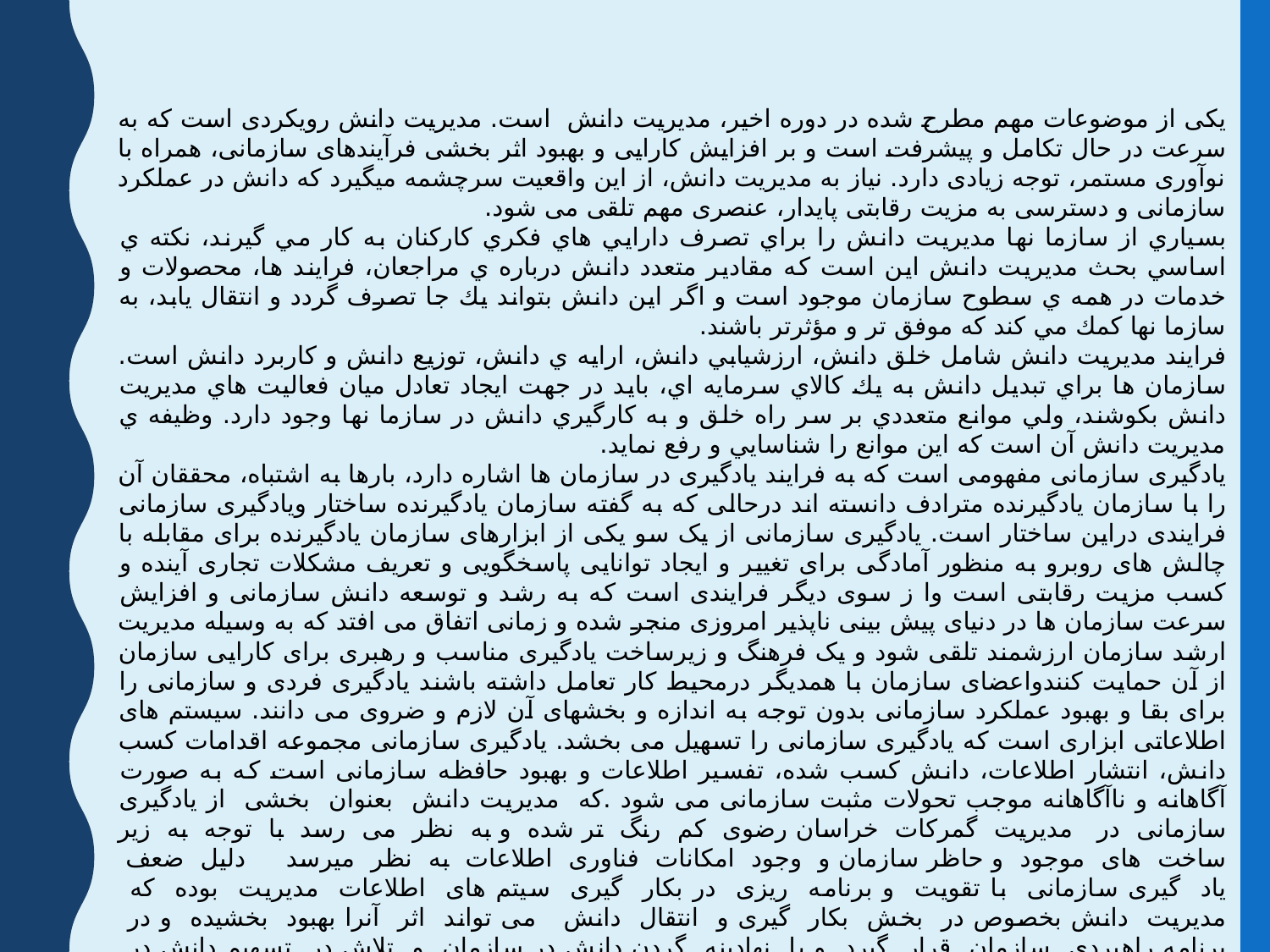

یکی از موضوعات مهم مطرح شده در دوره اخیر، مدیریت دانش  است. مدیریت دانش رویکردی است که به سرعت در حال تکامل و پيشرفت است و بر افزایش کارایی و بهبود اثر بخشی فرآیندهای سازمانی، همراه با نوآوری مستمر، توجه زیادی دارد. نیاز به مدیریت دانش، از این واقعیت سرچشمه میگیرد که دانش در عملکرد سازمانی و دسترسی به مزیت رقابتی پایدار، عنصری مهم تلقی می شود.
بسياري از سازما نها مديريت دانش را براي تصرف دارايي هاي فكري كاركنان به كار مي گيرند، نکته ي اساسي بحث مديريت دانش اين است كه مقادير متعدد دانش درباره ي مراجعان، فرايند ها، محصولات و خدمات در همه ي سطوح سازمان موجود است و اگر اين دانش بتواند يك جا تصرف گردد و انتقال يابد، به سازما نها كمك مي كند كه موفق تر و مؤثرتر باشند.
فرايند مديريت دانش شامل خلق دانش، ارزشيابي دانش، ارايه ي دانش، توزيع دانش و كاربرد دانش است. سازمان ها براي تبديل دانش به يك كالاي سرمایه اي، بايد در جهت ايجاد تعادل ميان فعاليت هاي مديريت دانش بكوشند، ولي موانع متعددي بر سر راه خلق و به كارگيري دانش در سازما نها وجود دارد. وظيفه ي مديريت دانش آن است كه اين موانع را شناسايي و رفع نمايد.
یادگیری سازمانی مفهومی است که به فرایند یادگیری در سازمان ها اشاره دارد، بارها به اشتباه، محققان آن را با سازمان یادگیرنده مترادف دانسته اند درحالی که به گفته سازمان یادگیرنده ساختار ویادگیری سازمانی فرایندی دراین ساختار است. یادگیری سازمانی از یک سو یکی از ابزارهای سازمان یادگیرنده برای مقابله با چالش های روبرو به منظور آمادگی برای تغییر و ایجاد توانایی پاسخگویی و تعریف مشکلات تجاری آینده و کسب مزیت رقابتی است وا ز سوی دیگر فرایندی است که به رشد و توسعه دانش سازمانی و افزایش سرعت سازمان ها در دنیای پیش بینی ناپذیر امروزی منجر شده و زمانی اتفاق می افتد که به وسیله مدیریت ارشد سازمان ارزشمند تلقی شود و یک فرهنگ و زیرساخت یادگیری مناسب و رهبری برای کارایی سازمان از آن حمایت کنندواعضای سازمان با همدیگر درمحیط کار تعامل داشته باشند یادگیری فردی و سازمانی را برای بقا و بهبود عملکرد سازمانی بدون توجه به اندازه و بخشهای آن لازم و ضروی می دانند. سیستم های اطلاعاتی ابزاری است که یادگیری سازمانی را تسهیل می بخشد. یادگیری سازمانی مجموعه اقدامات کسب دانش، انتشار اطلاعات، دانش کسب شده، تفسیر اطلاعات و بهبود حافظه سازمانی است که به صورت آگاهانه و ناآگاهانه موجب تحولات مثبت سازمانی می شود .که  مدیریت دانش  بعنوان  بخشی  از یادگیری سازمانی  در   مدیریت  گمرکات  خراسان رضوی  کم  رنگ  تر شده  و به  نظر  می  رسد  با  توجه  به  زیر ساخت  های  موجود  و حاظر سازمان و  وجود  امکانات  فناوری  اطلاعات  به  نظر  میرسد     دلیل  ضعف  یاد  گیری سازمانی  با تقویت  و برنامه  ریزی  در بکار  گیری  سیتم های  اطلاعات  مدیریت  بوده  که  مدیریت  دانش بخصوص در  بخش  بکار  گیری و  انتقال  دانش   می تواند  اثر  آنرا بهبود  بخشیده  و در  برنامه راهبردی  سازمان  قرار  گیرد  و با  نهادینه  گردن دانش در سازمان  و  تلاش در  تسهیم دانش در  بکارگیری  امکانات  بلقوه  سازمان آنرا  بلفعل کرده  تا  در  نهایت شاهد  نتیجه  بهبود  عملکرد  و بهره وری  در  سازمان  باشیم  لذا در این  تحقیق به منظور درک و شناخت این مزایا  به تحقیق در رابطه بین سیستم های مدیریت اطلاعات و یادگیری سازمانی با نقش میانجی مدیریت دانش می پردازیم.